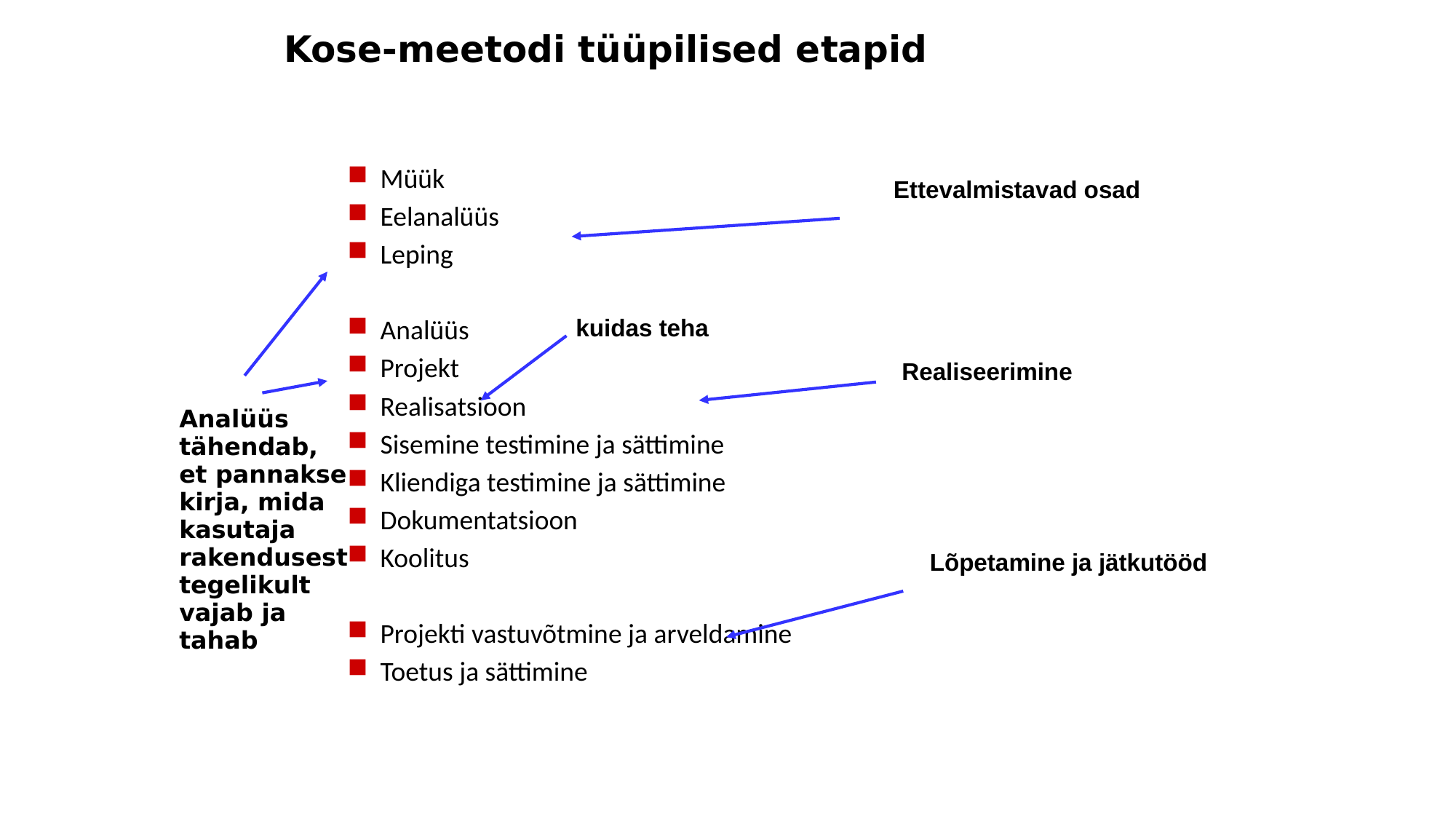

Kose-meetodi tüüpilised etapid

Müük
Eelanalüüs
Leping

Analüüs
Projekt
Realisatsioon
Sisemine testimine ja sättimine
Kliendiga testimine ja sättimine
Dokumentatsioon
Koolitus

Projekti vastuvõtmine ja arveldamine
Toetus ja sättimine

Ettevalmistavad osad

kuidas teha

Realiseerimine

Analüüs
tähendab,
et pannakse
kirja, mida
kasutaja
rakendusest
tegelikult
vajab ja
tahab

Lõpetamine ja jätkutööd